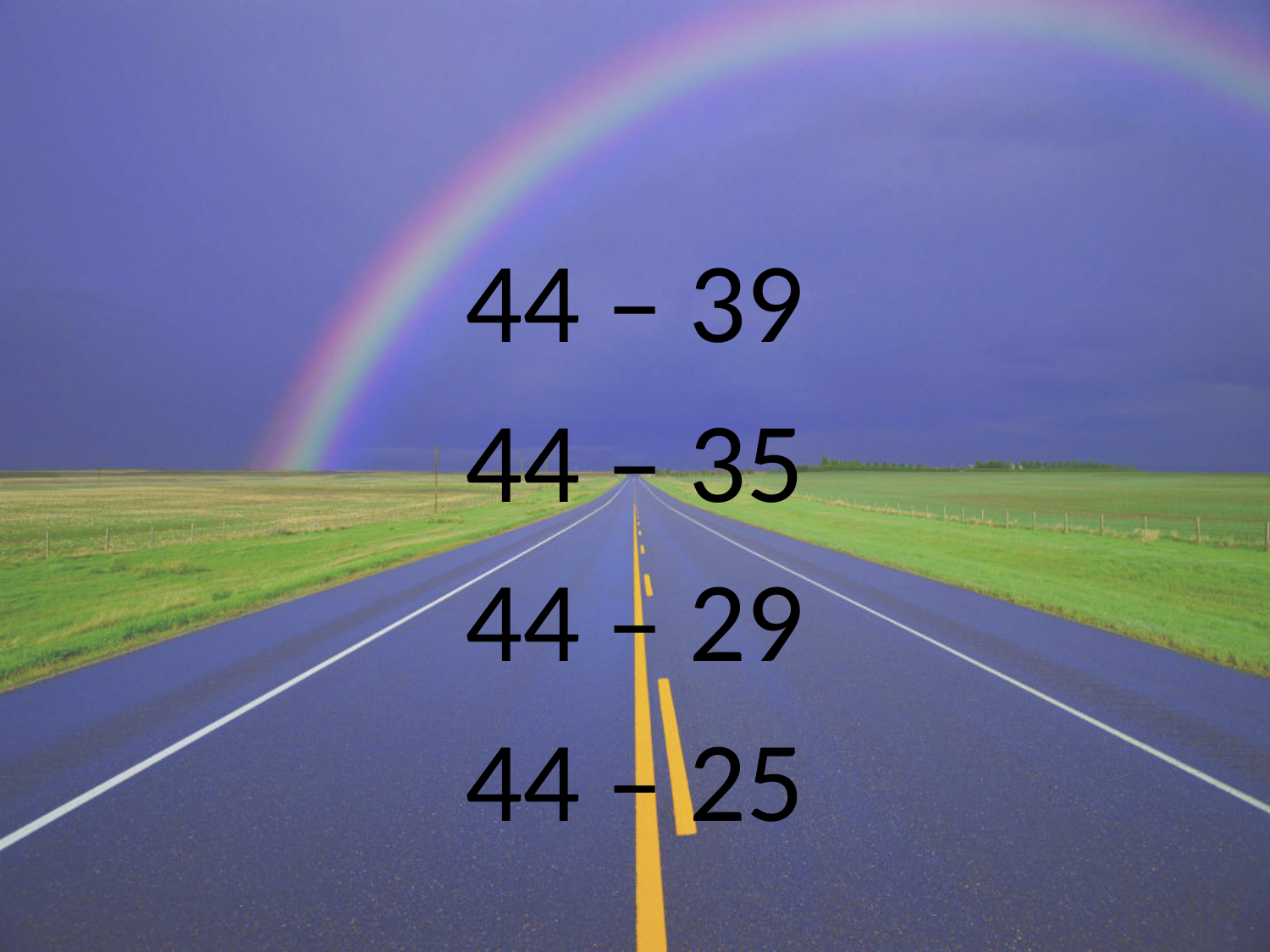

44 – 39
44 – 35
44 – 29
44 – 25